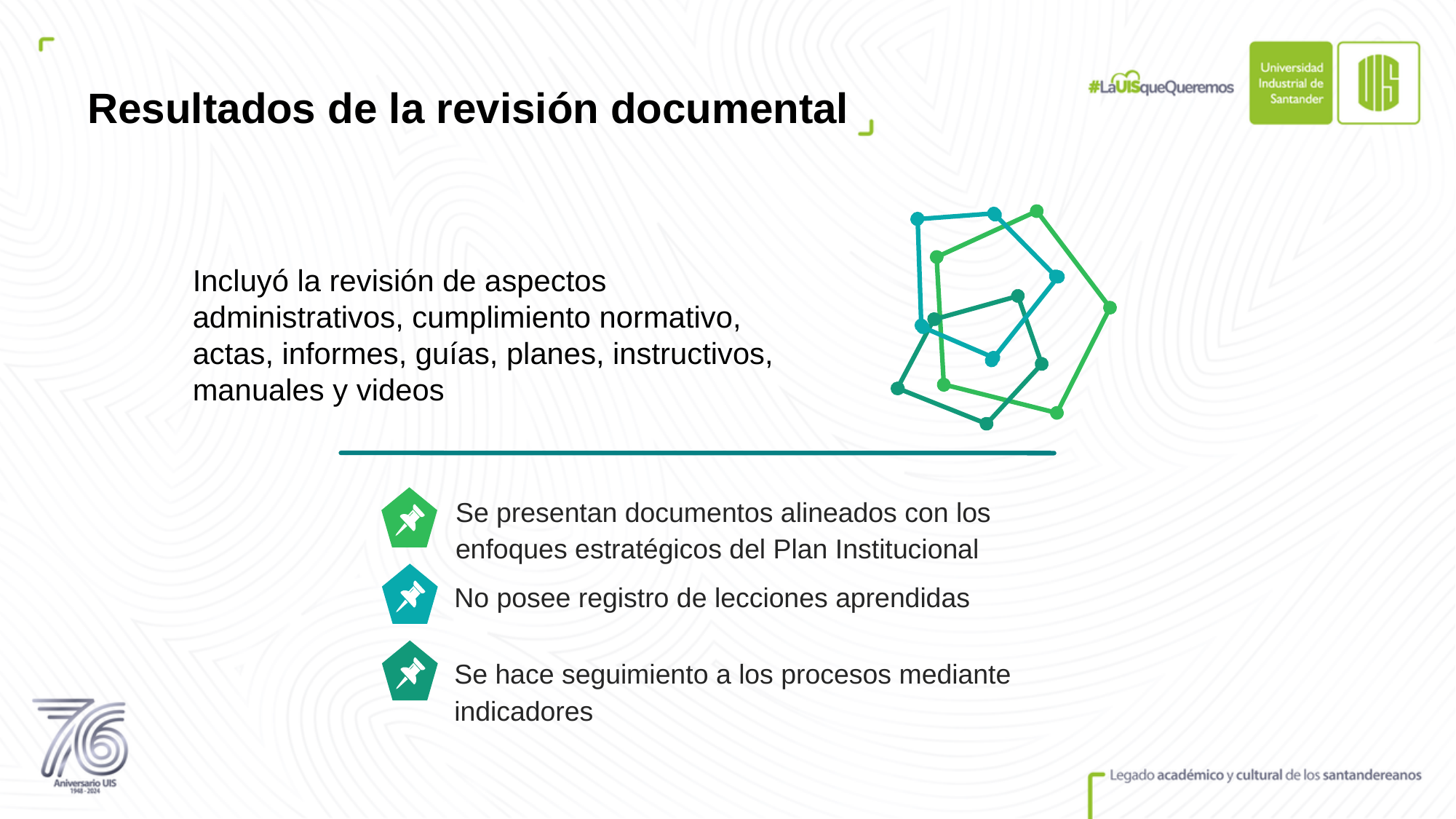

Resultados de la revisión documental
Incluyó la revisión de aspectos administrativos, cumplimiento normativo, actas, informes, guías, planes, instructivos, manuales y videos

Se presentan documentos alineados con los enfoques estratégicos del Plan Institucional

No posee registro de lecciones aprendidas

Se hace seguimiento a los procesos mediante indicadores